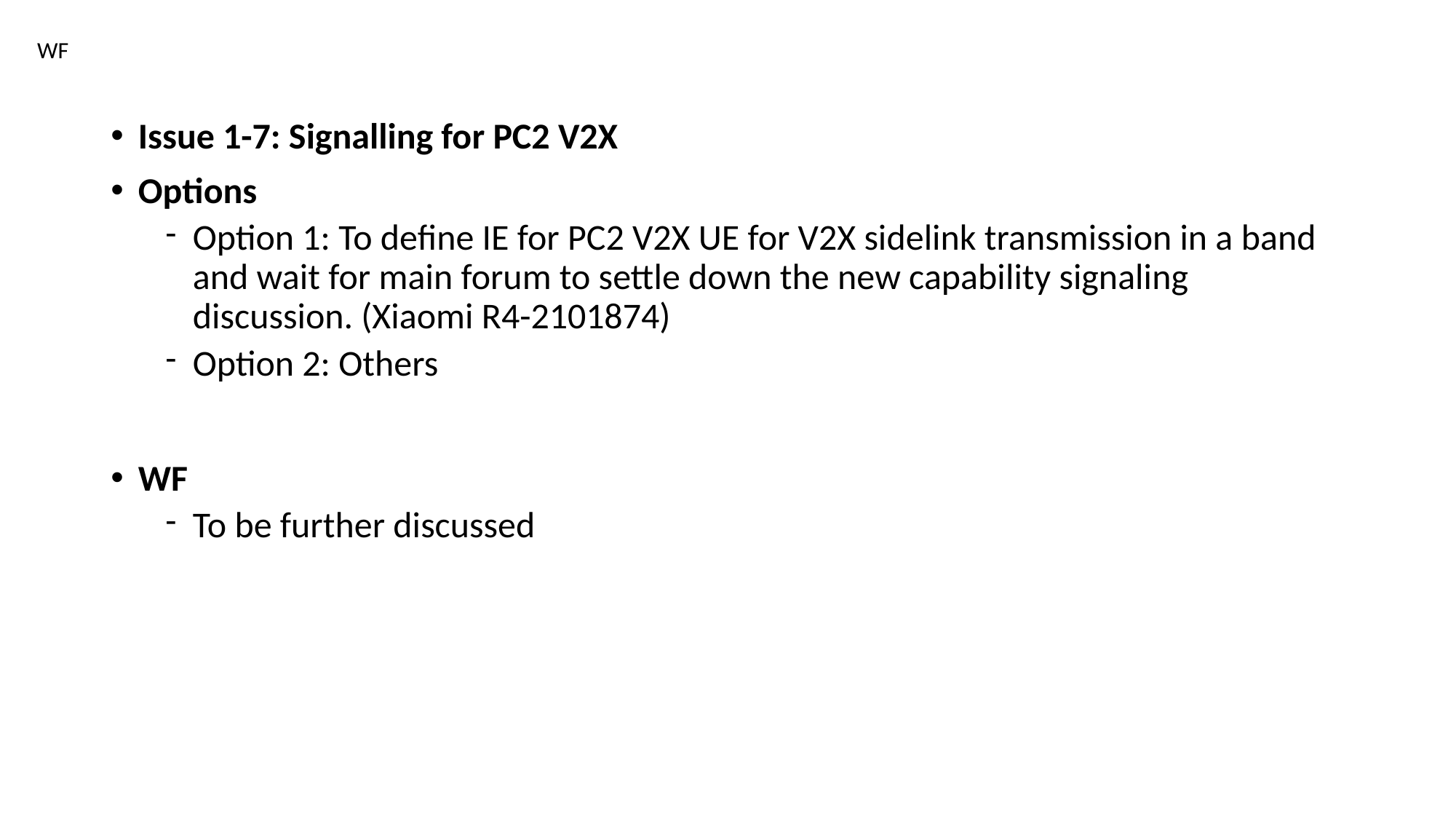

# WF
Issue 1-7: Signalling for PC2 V2X
Options
Option 1: To define IE for PC2 V2X UE for V2X sidelink transmission in a band and wait for main forum to settle down the new capability signaling discussion. (Xiaomi R4-2101874)
Option 2: Others

WF
To be further discussed